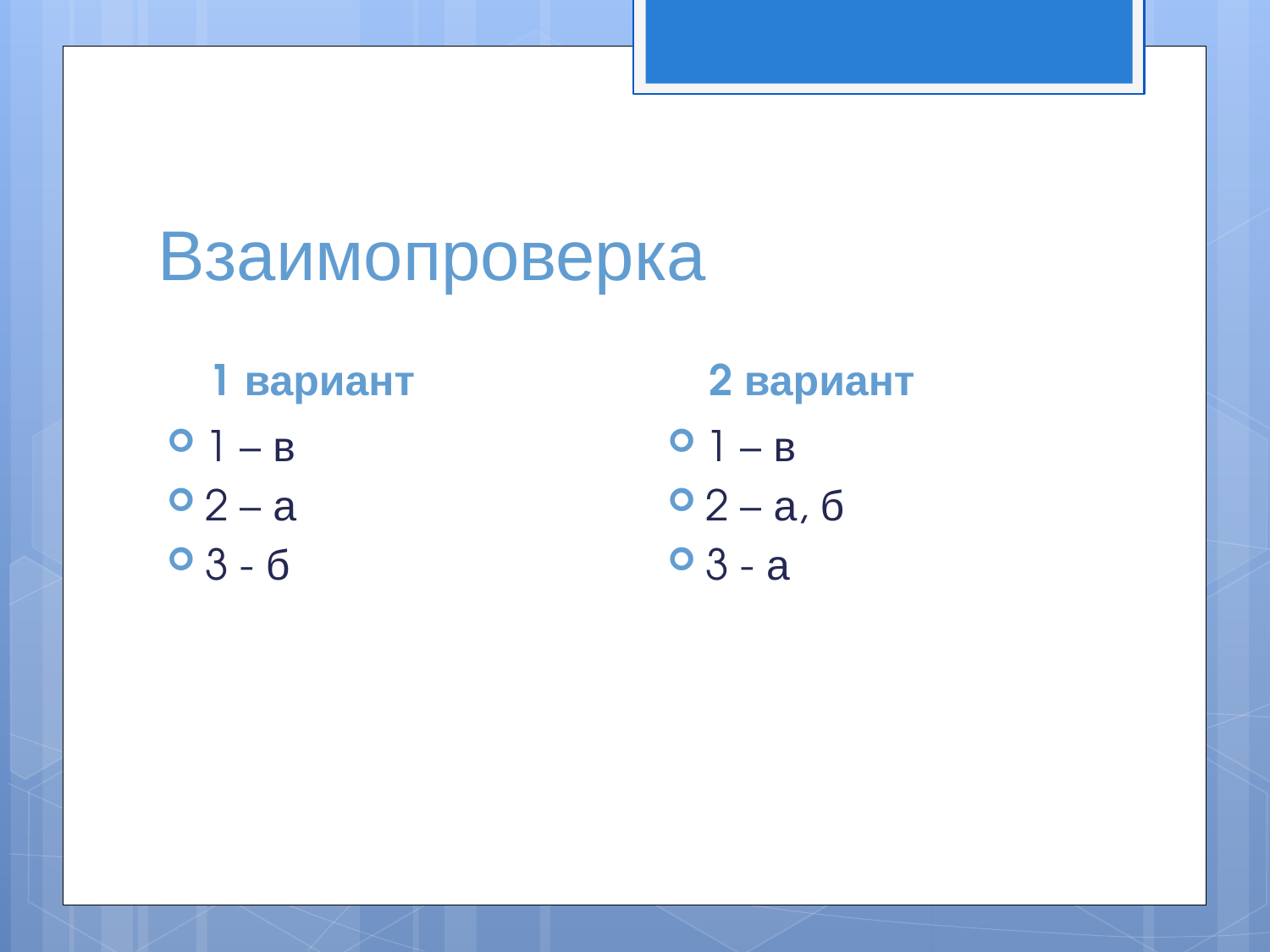

# Взаимопроверка
1 вариант
2 вариант
1 – в
2 – а
3 - б
1 – в
2 – а, б
3 - а